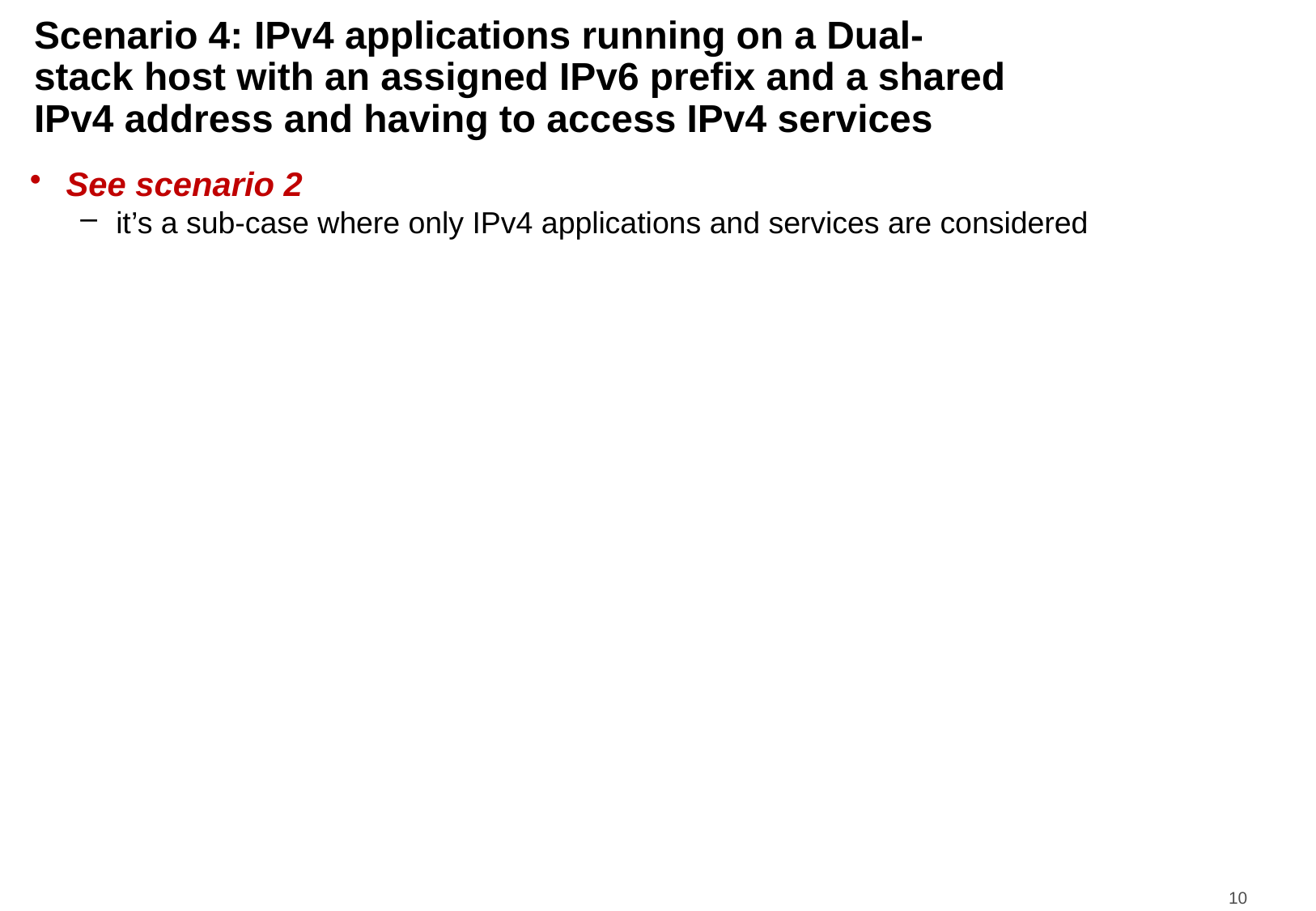

# Scenario 4: IPv4 applications running on a Dual-stack host with an assigned IPv6 prefix and a shared IPv4 address and having to access IPv4 services

See scenario 2
it’s a sub-case where only IPv4 applications and services are considered